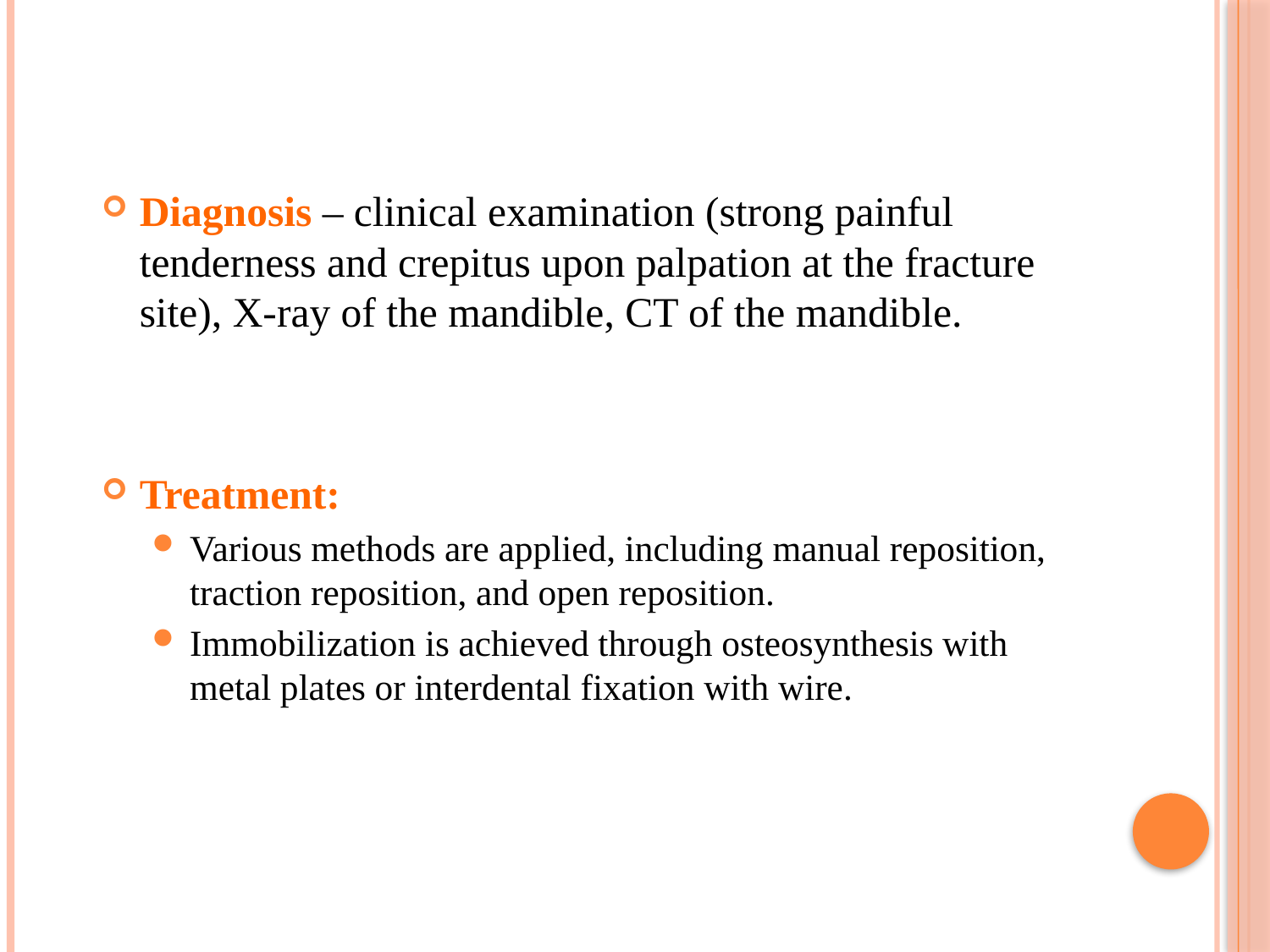

Diagnosis – clinical examination (strong painful tenderness and crepitus upon palpation at the fracture site), X-ray of the mandible, CT of the mandible.

Treatment:
Various methods are applied, including manual reposition, traction reposition, and open reposition.
Immobilization is achieved through osteosynthesis with metal plates or interdental fixation with wire.